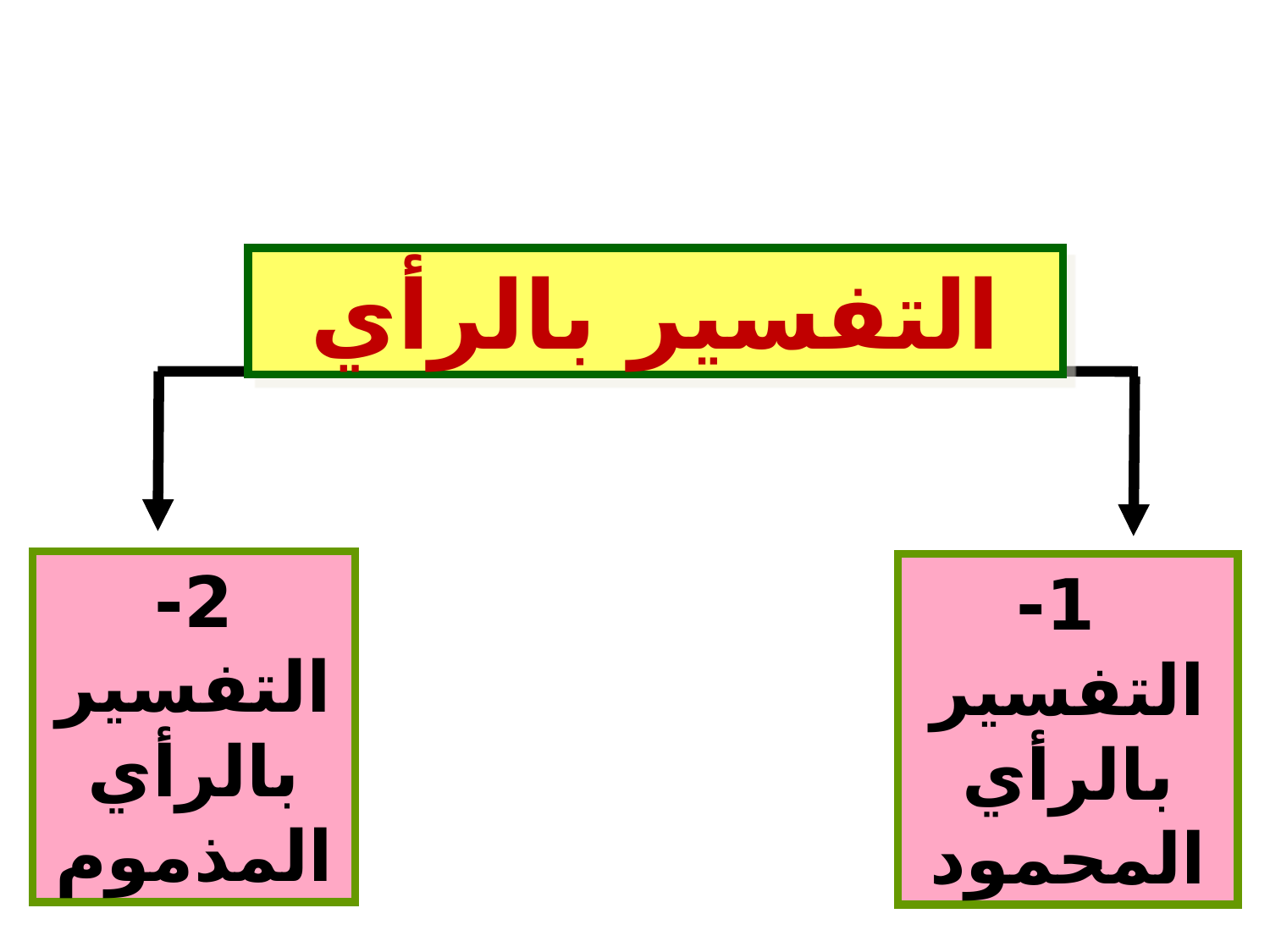

التفسير بالرأي

2- التفسير بالرأي المذموم
 1- التفسير بالرأي المحمود